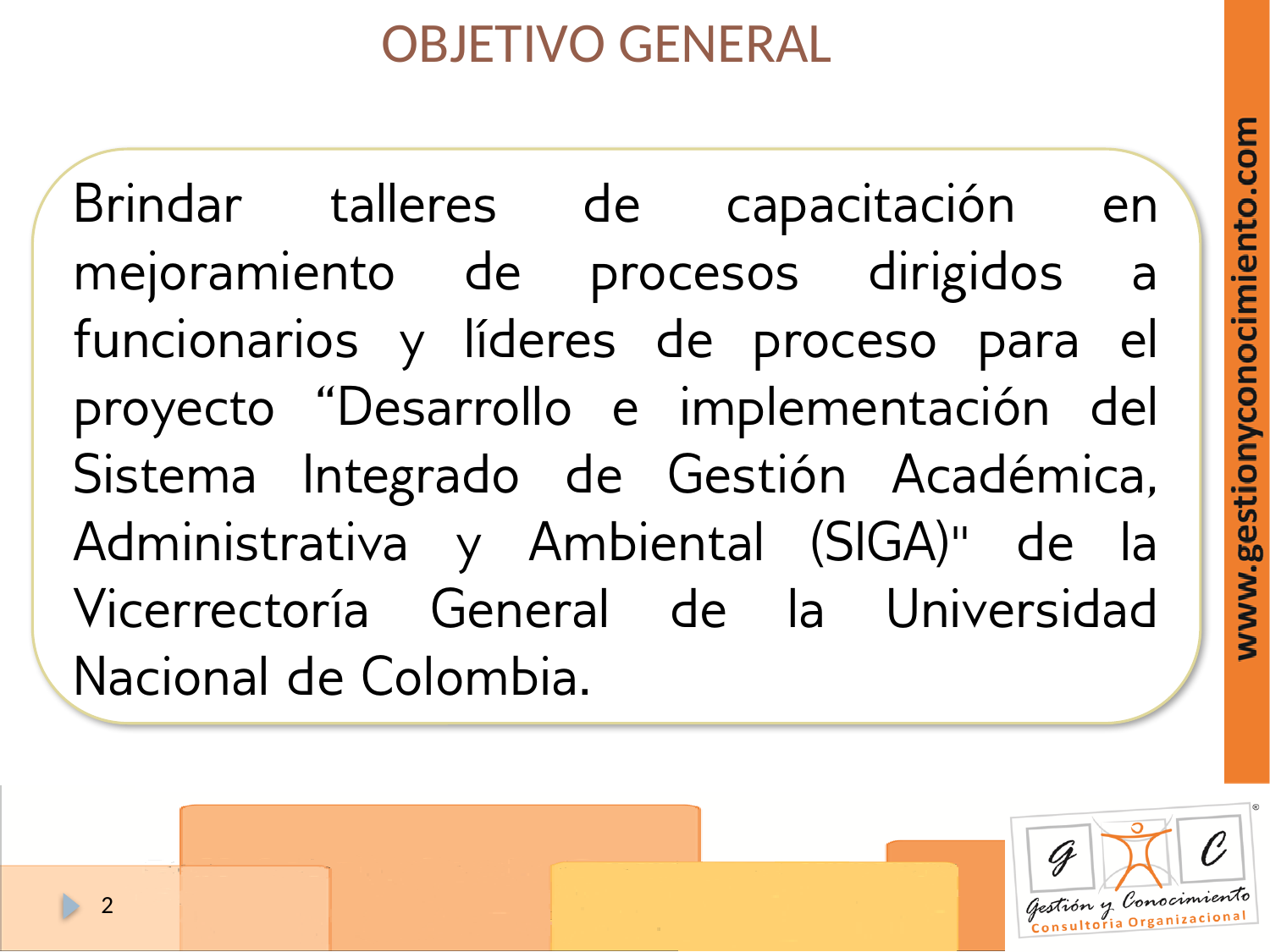

OBJETIVO GENERAL
Brindar talleres de capacitación en mejoramiento de procesos dirigidos a funcionarios y líderes de proceso para el proyecto “Desarrollo e implementación del Sistema Integrado de Gestión Académica, Administrativa y Ambiental (SIGA)" de la Vicerrectoría General de la Universidad Nacional de Colombia.
2